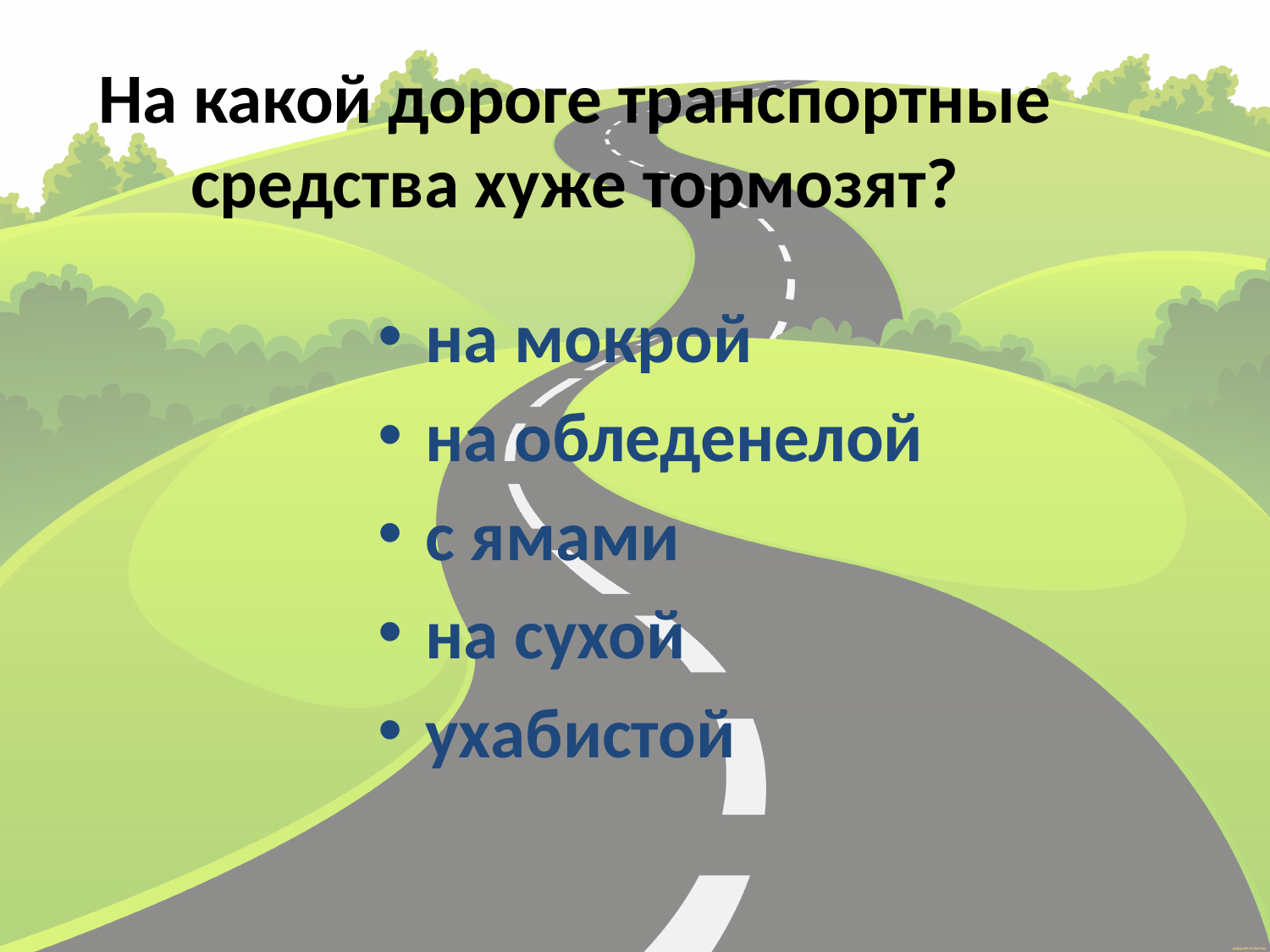

На какой дороге транспортные средства хуже тормозят?
на мокрой
на обледенелой
с ямами
на сухой
ухабистой